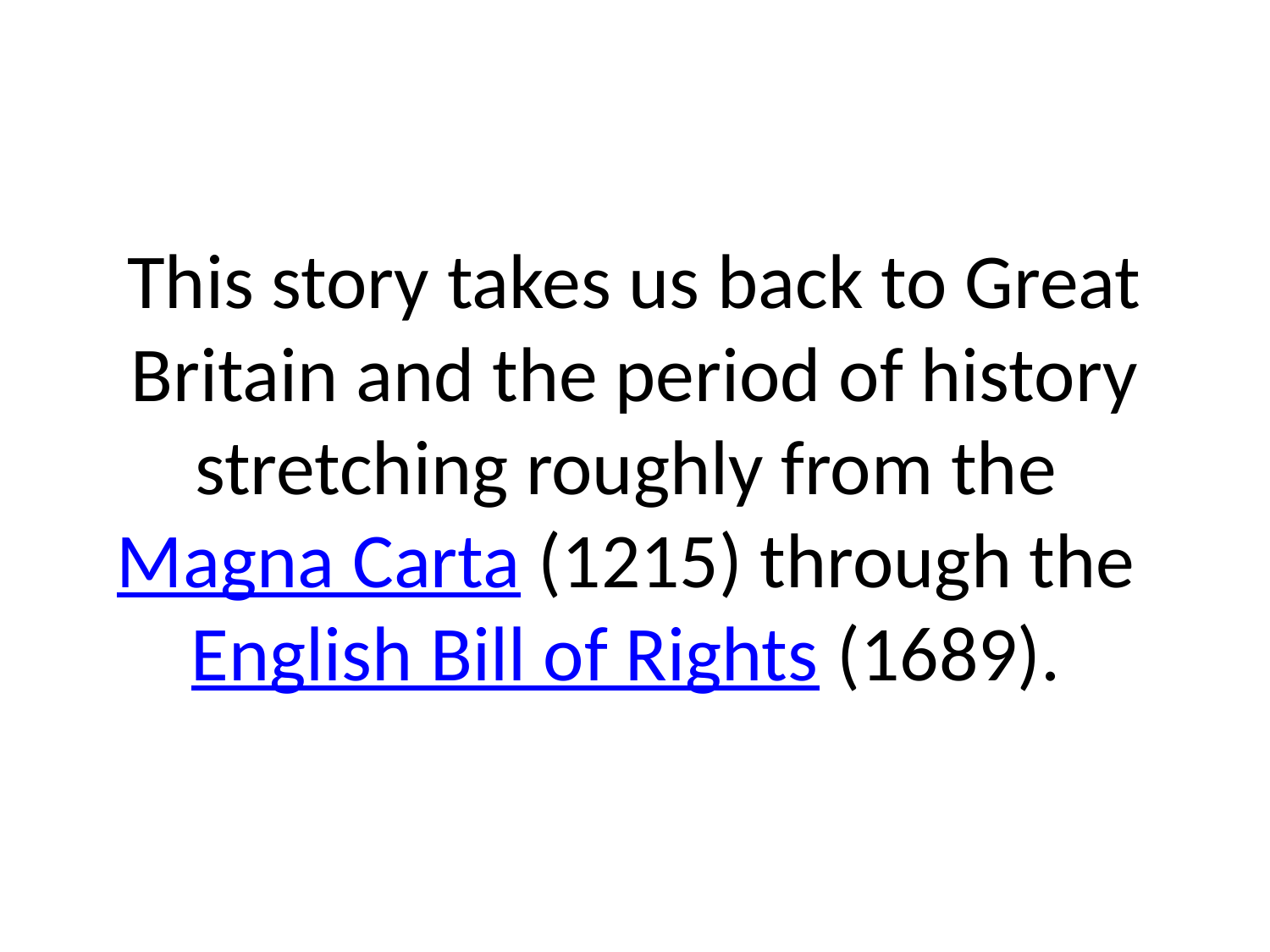

# This story takes us back to Great Britain and the period of history stretching roughly from the Magna Carta (1215) through the English Bill of Rights (1689).